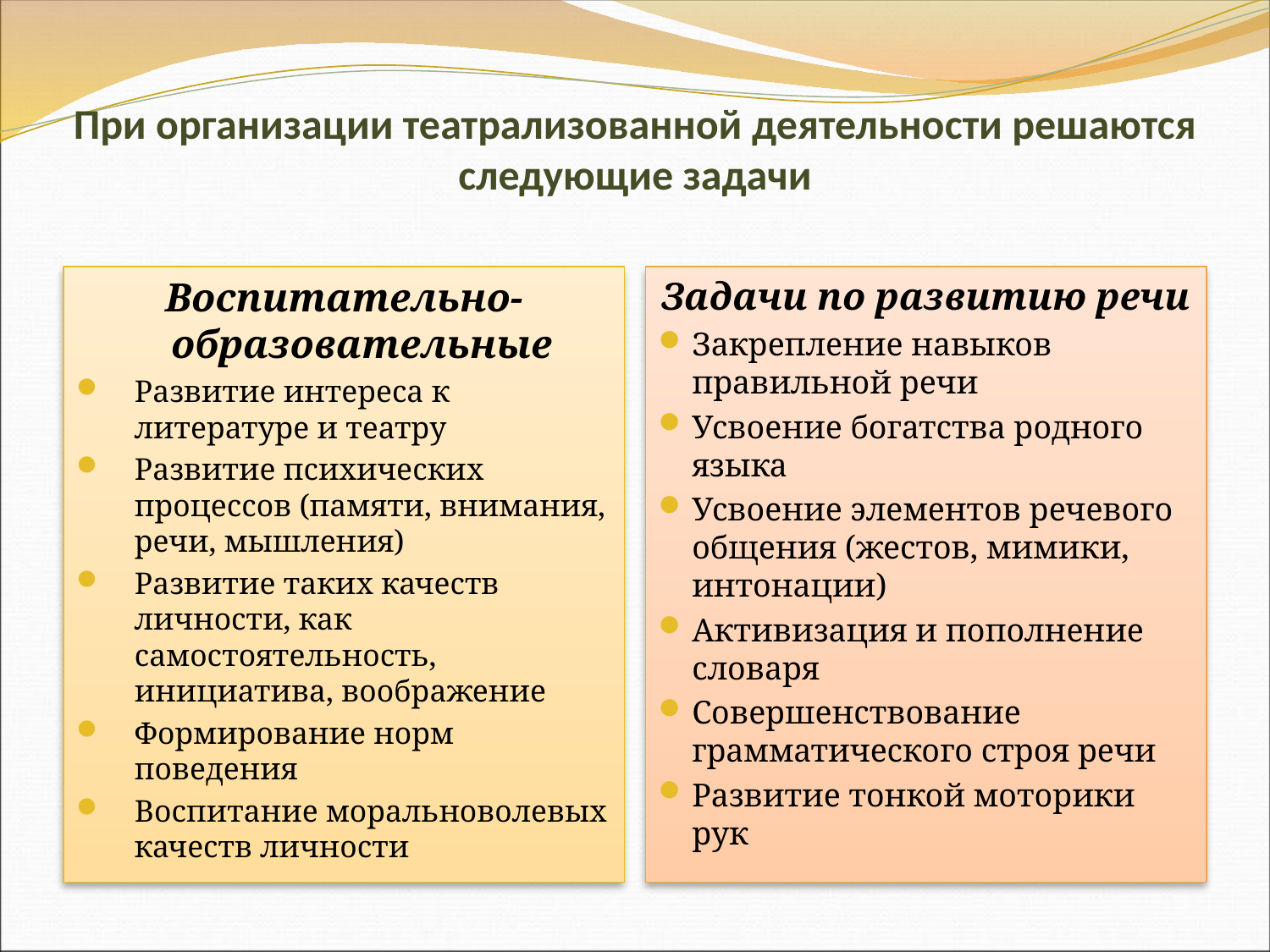

# При организации театрализованной деятельности решаются следующие задачи
Воспитательно-образовательные
Развитие интереса к литературе и театру
Развитие психических процессов (памяти, внимания, речи, мышления)
Развитие таких качеств личности, как самостоятельность, инициатива, воображение
Формирование норм поведения
Воспитание моральноволевых качеств личности

Задачи по развитию речи
Закрепление навыков правильной речи
Усвоение богатства родного языка
Усвоение элементов речевого общения (жестов, мимики, интонации)
Активизация и пополнение словаря
Совершенствование грамматического строя речи
Развитие тонкой моторики рук